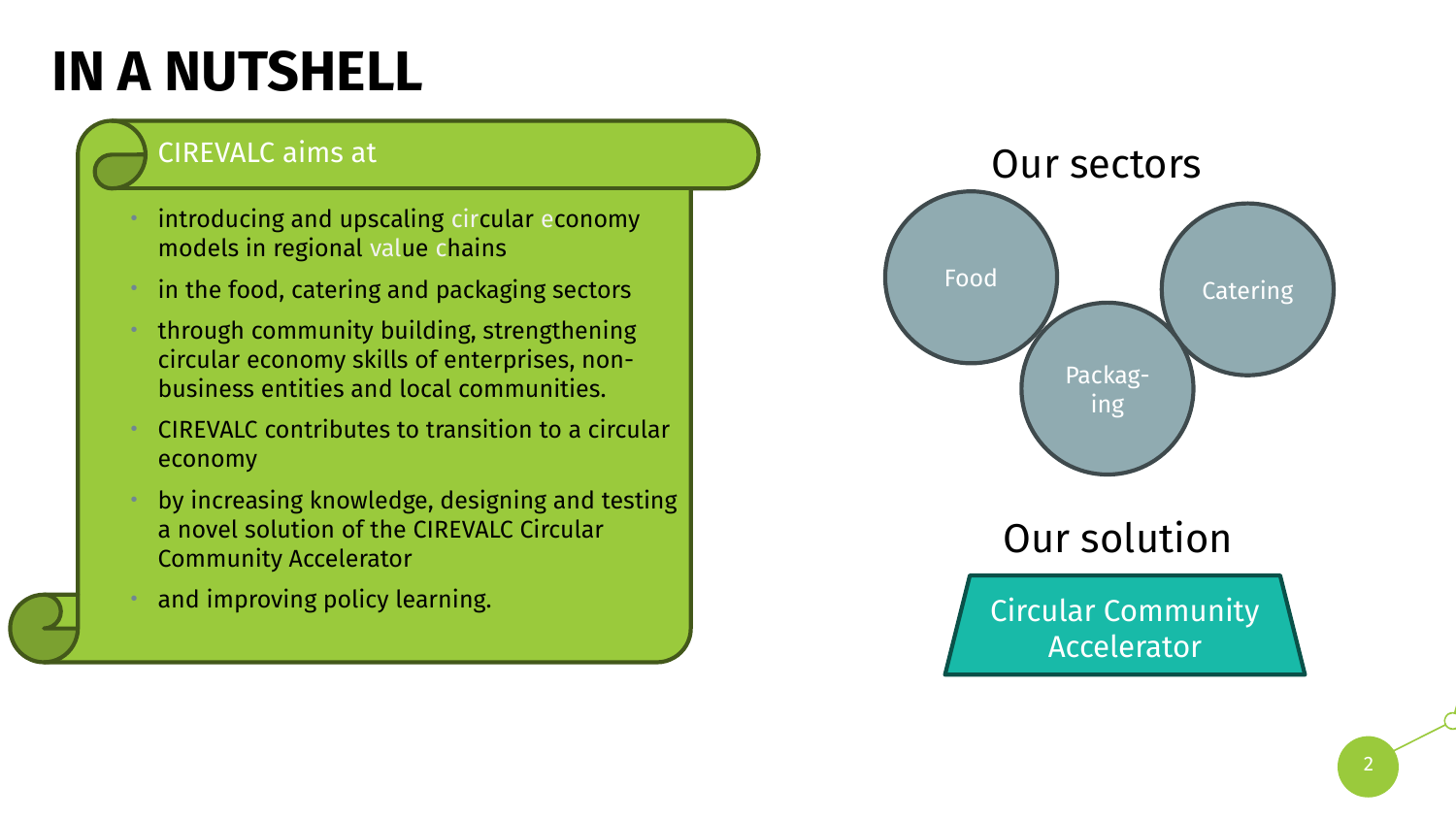

# IN a NUTSHELL

CIREVALC aims at

Our sectors

Food
introducing and upscaling circular economy models in regional value chains
in the food, catering and packaging sectors
through community building, strengthening circular economy skills of enterprises, non-business entities and local communities.
CIREVALC contributes to transition to a circular economy
by increasing knowledge, designing and testing a novel solution of the CIREVALC Circular Community Accelerator
and improving policy learning.

Catering
Packag-ing
Our solution

Circular Community Accelerator